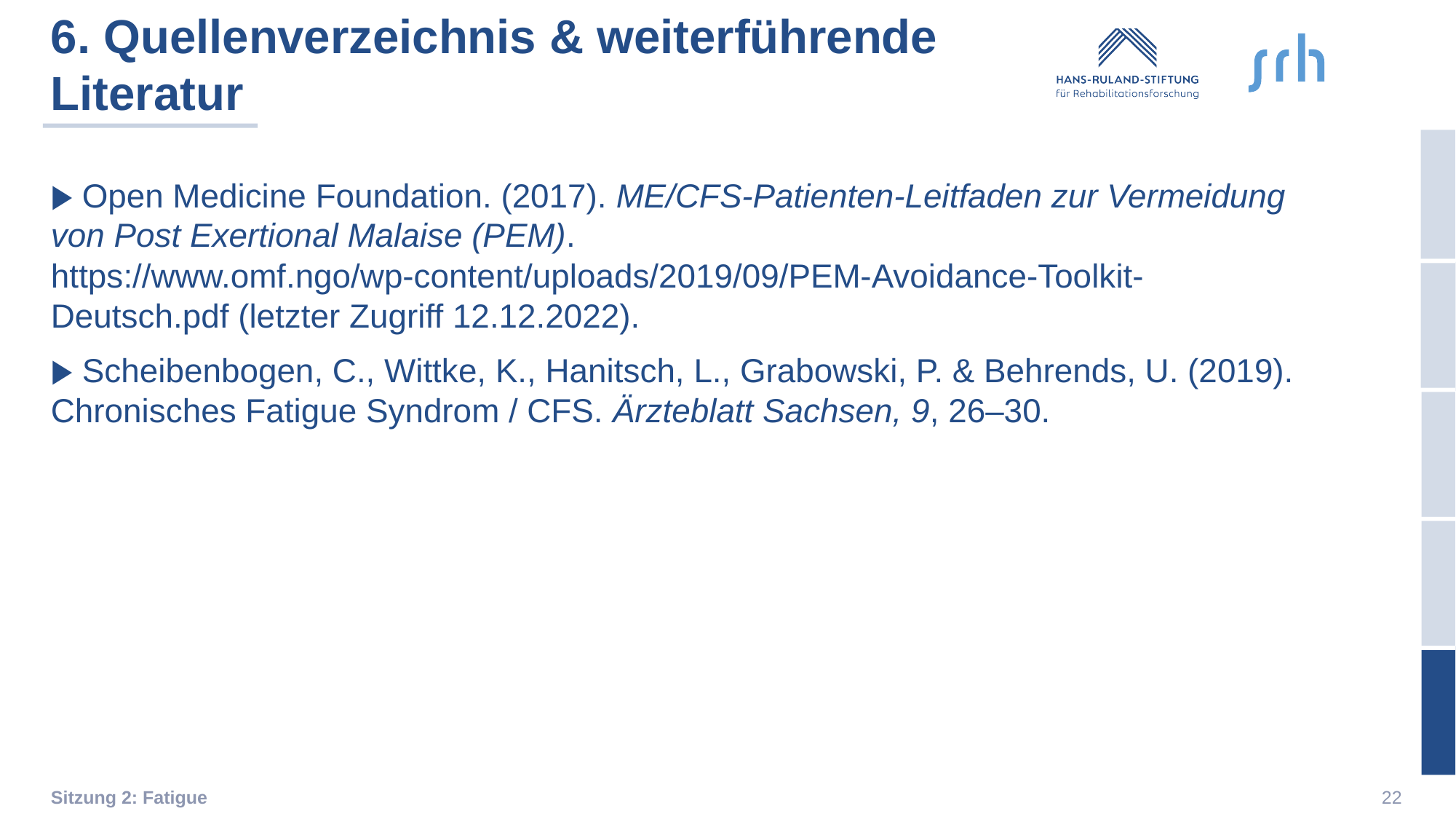

# 6. Quellenverzeichnis & weiterführende Literatur
▶ Open Medicine Foundation. (2017). ME/CFS-Patienten-Leitfaden zur Vermeidung von Post Exertional Malaise (PEM). https://www.omf.ngo/wp-content/uploads/2019/09/PEM-Avoidance-Toolkit-Deutsch.pdf (letzter Zugriff 12.12.2022).
▶ Scheibenbogen, C., Wittke, K., Hanitsch, L., Grabowski, P. & Behrends, U. (2019). Chronisches Fatigue Syndrom / CFS. Ärzteblatt Sachsen, 9, 26–30.

22
Sitzung 2: Fatigue